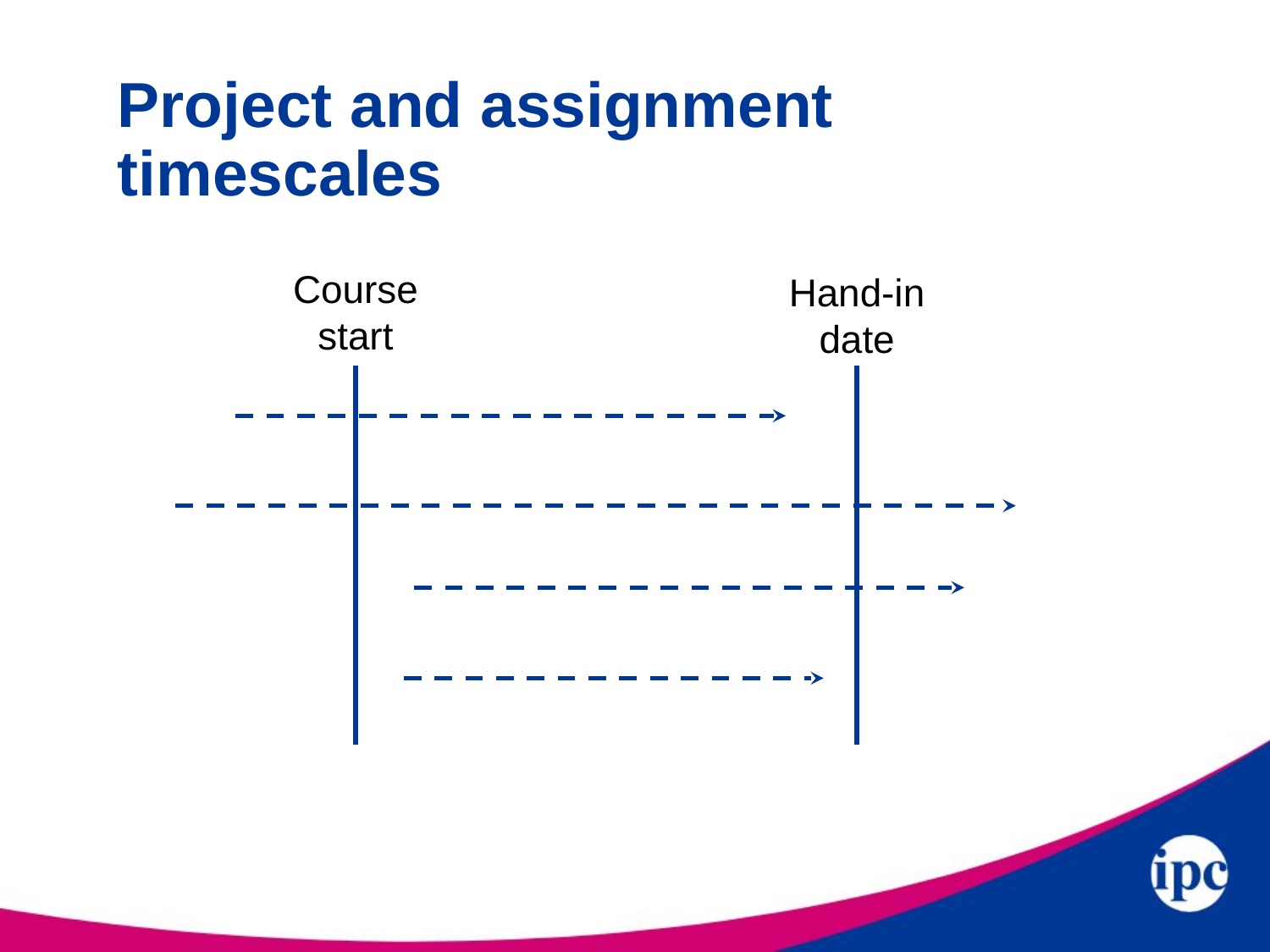

# Project and assignment timescales
Course start
Hand-in date